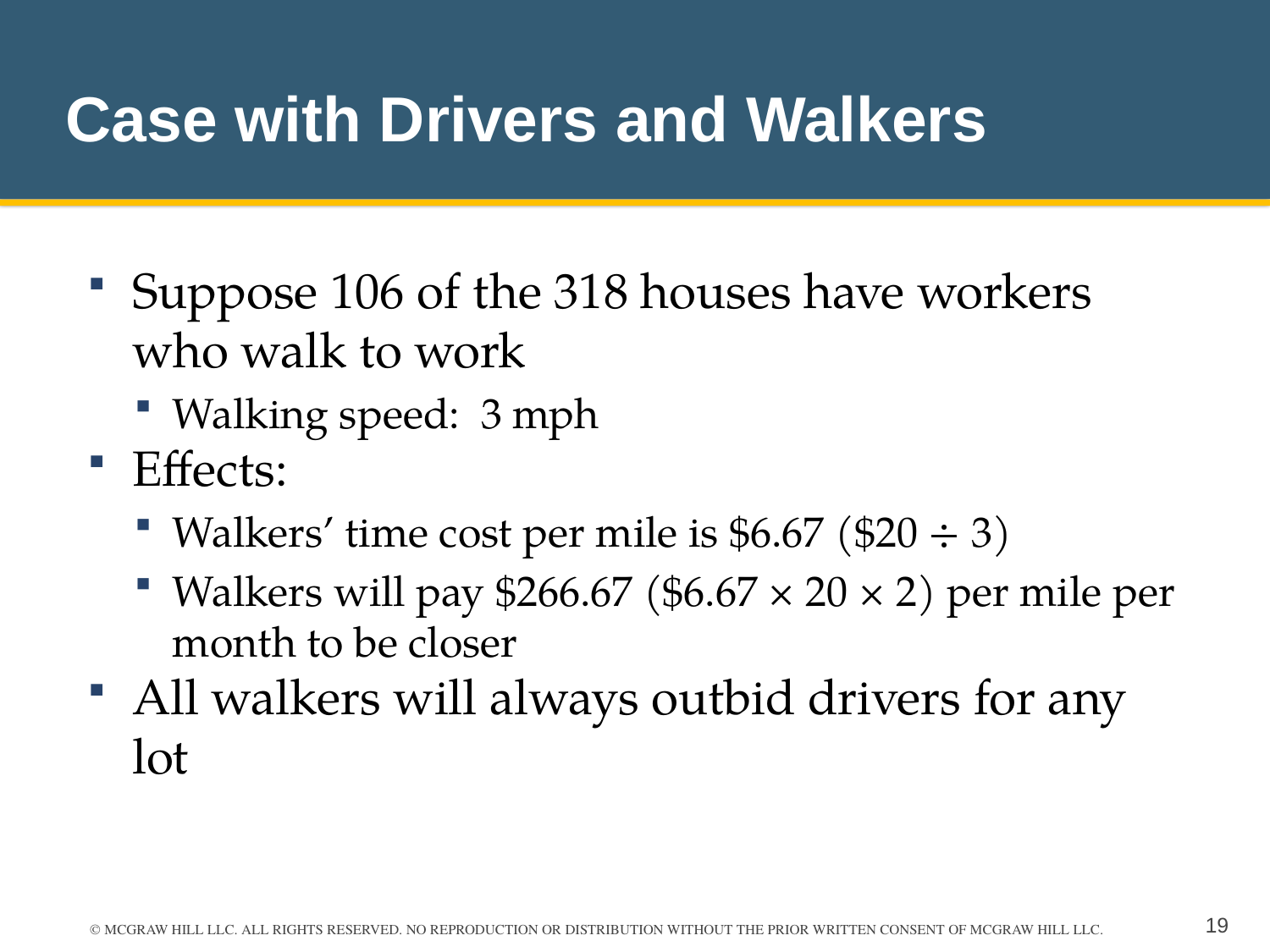

# Case with Drivers and Walkers
Suppose 106 of the 318 houses have workers who walk to work
Walking speed:  3 mph
Effects:
Walkers’ time cost per mile is $6.67 ($20 ÷ 3)
Walkers will pay $266.67 ($6.67 × 20 × 2) per mile per month to be closer
All walkers will always outbid drivers for any lot
© MCGRAW HILL LLC. ALL RIGHTS RESERVED. NO REPRODUCTION OR DISTRIBUTION WITHOUT THE PRIOR WRITTEN CONSENT OF MCGRAW HILL LLC.
19